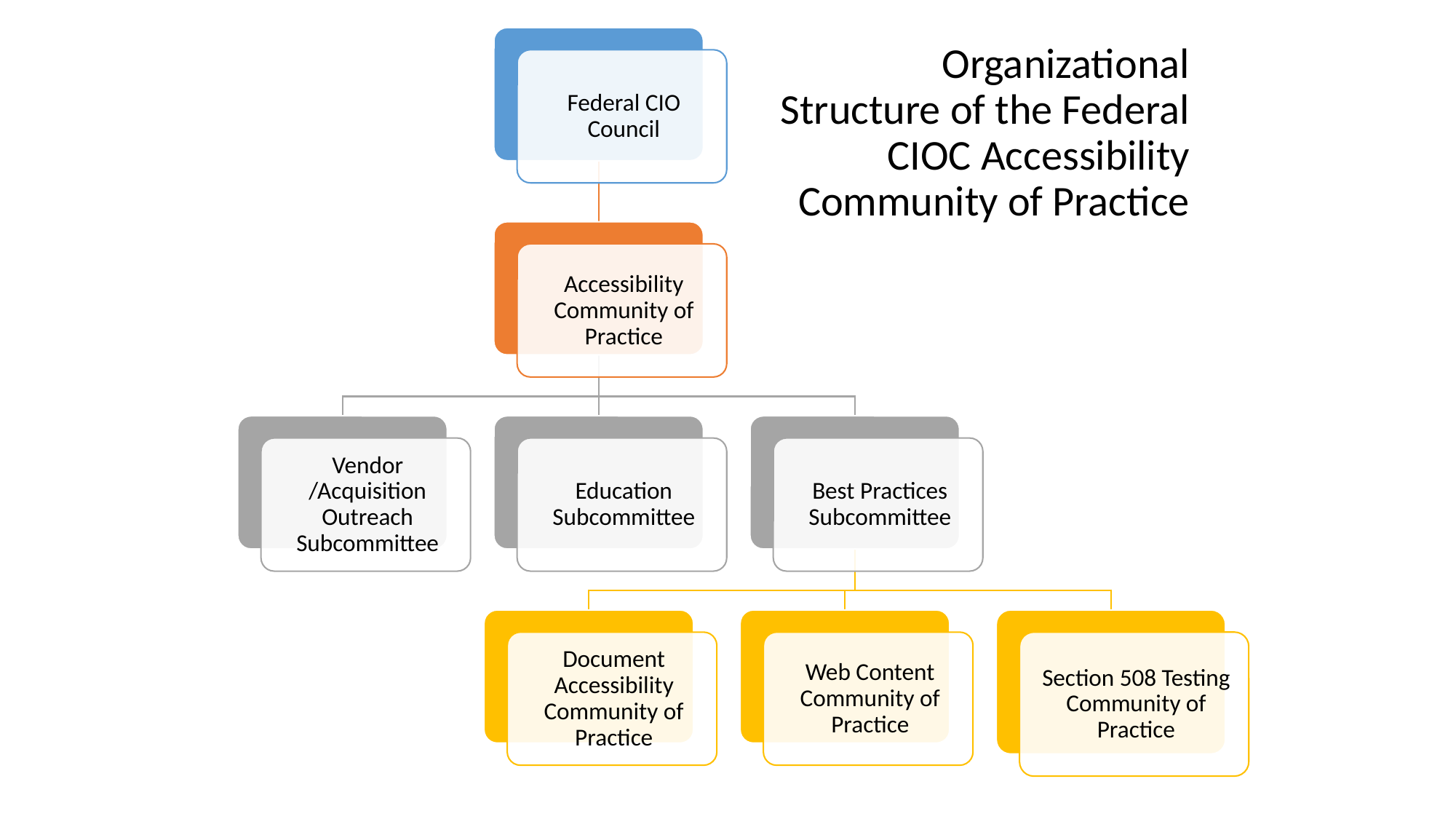

Federal CIO Council
Accessibility Community of Practice
Vendor /Acquisition Outreach Subcommittee
Education Subcommittee
Best Practices Subcommittee
Document Accessibility Community of Practice
Web Content Community of Practice
Section 508 Testing Community of Practice
# Organizational Structure of the Federal CIOC Accessibility Community of Practice
6